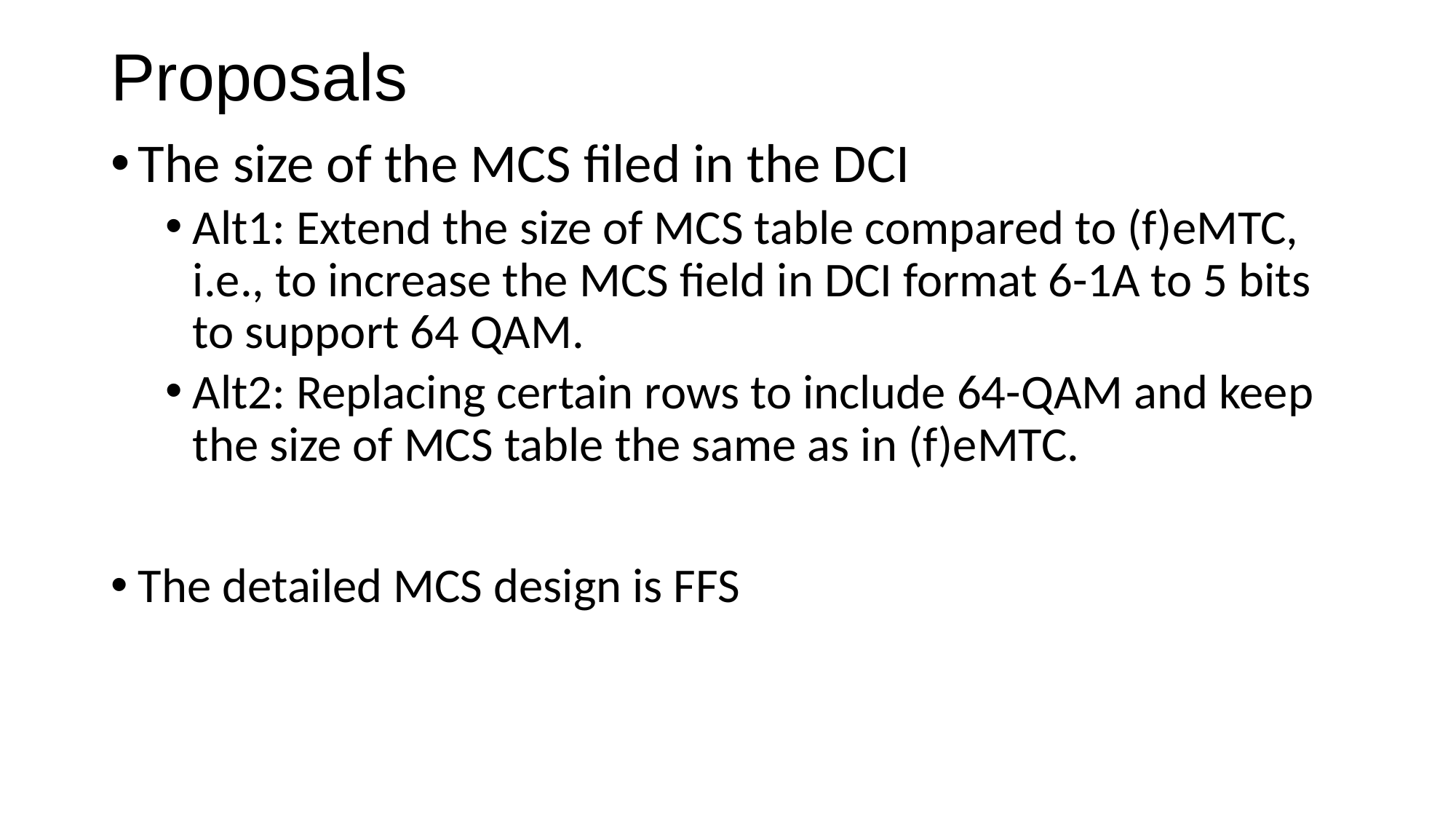

# Proposals
The size of the MCS filed in the DCI
Alt1: Extend the size of MCS table compared to (f)eMTC, i.e., to increase the MCS field in DCI format 6-1A to 5 bits to support 64 QAM.
Alt2: Replacing certain rows to include 64-QAM and keep the size of MCS table the same as in (f)eMTC.

The detailed MCS design is FFS